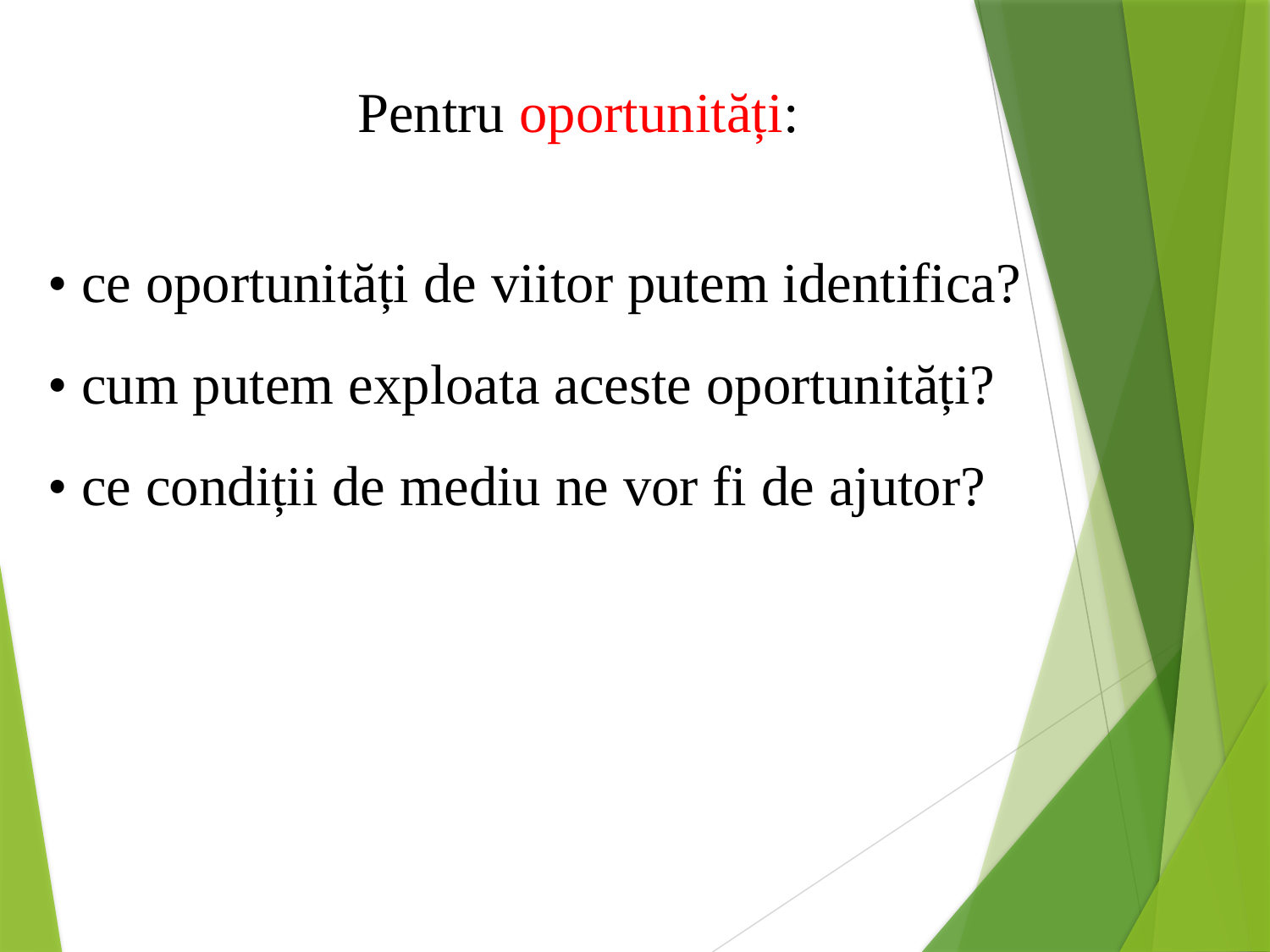

Pentru oportunități:
• ce oportunități de viitor putem identifica?
• cum putem exploata aceste oportunități?
• ce condiții de mediu ne vor fi de ajutor?